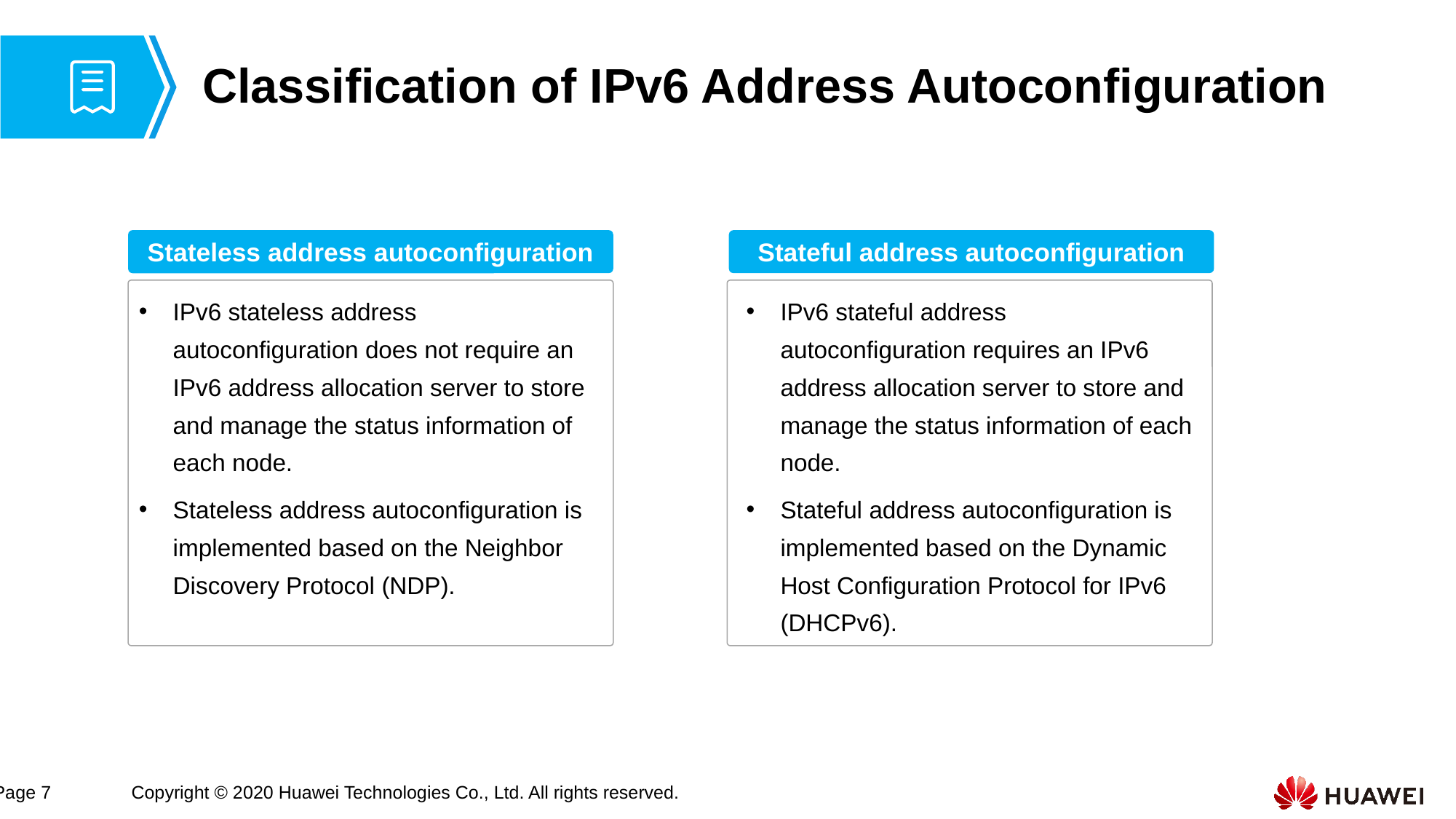

# Classification of IPv6 Address Autoconfiguration
Stateless address autoconfiguration
Stateful address autoconfiguration

IPv6 stateless address autoconfiguration does not require an IPv6 address allocation server to store and manage the status information of each node.
Stateless address autoconfiguration is implemented based on the Neighbor Discovery Protocol (NDP).
IPv6 stateful address autoconfiguration requires an IPv6 address allocation server to store and manage the status information of each node.
Stateful address autoconfiguration is implemented based on the Dynamic Host Configuration Protocol for IPv6 (DHCPv6).